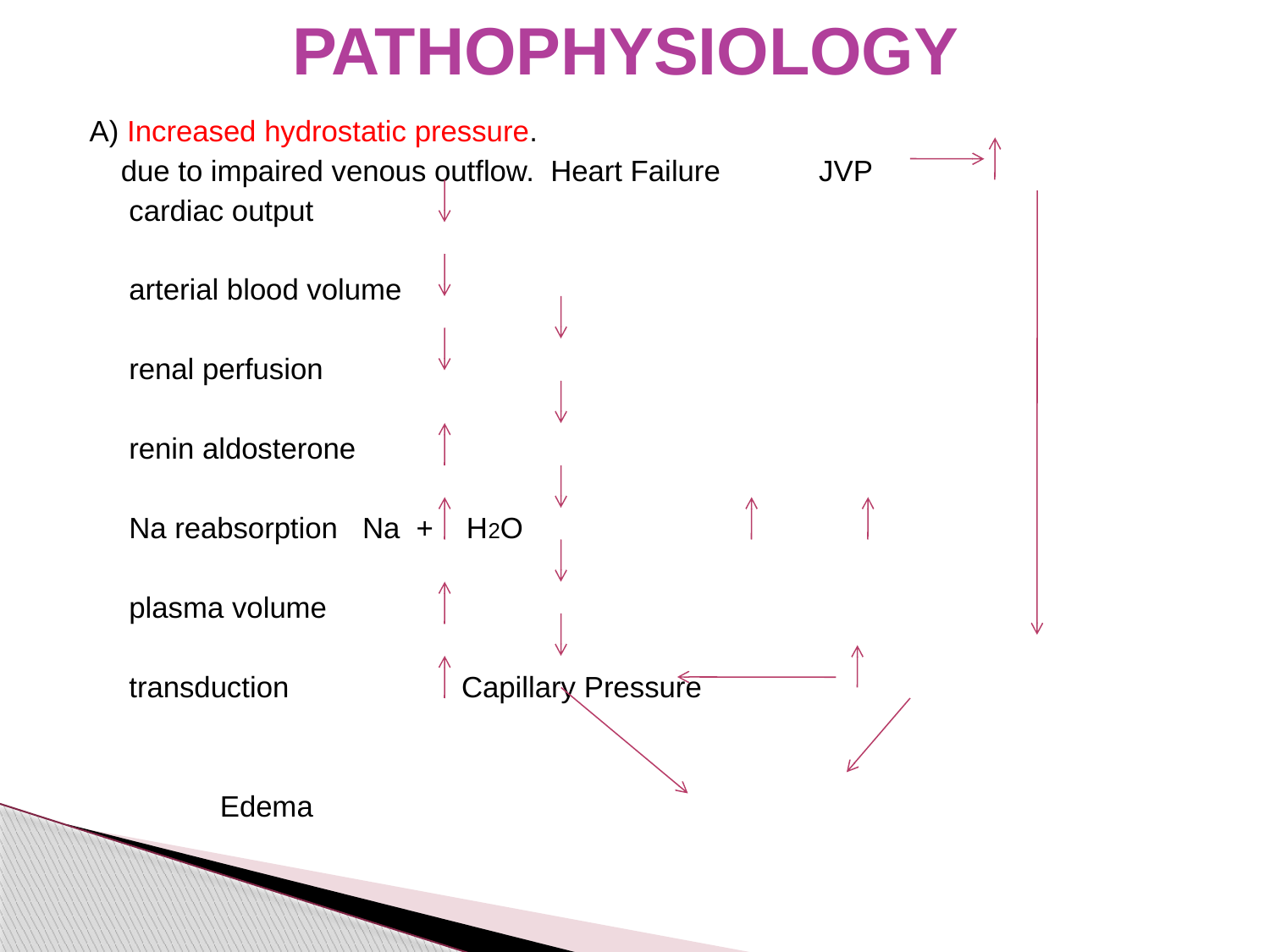

# PATHOPHYSIOLOGY
A) Increased hydrostatic pressure.
	due to impaired venous outflow.  Heart Failure            JVP
				 cardiac output

				 arterial blood volume

				 renal perfusion

				 renin aldosterone

				 Na reabsorption   Na  +    H2O

				 plasma volume

				 transduction                     Capillary Pressure

					            Edema